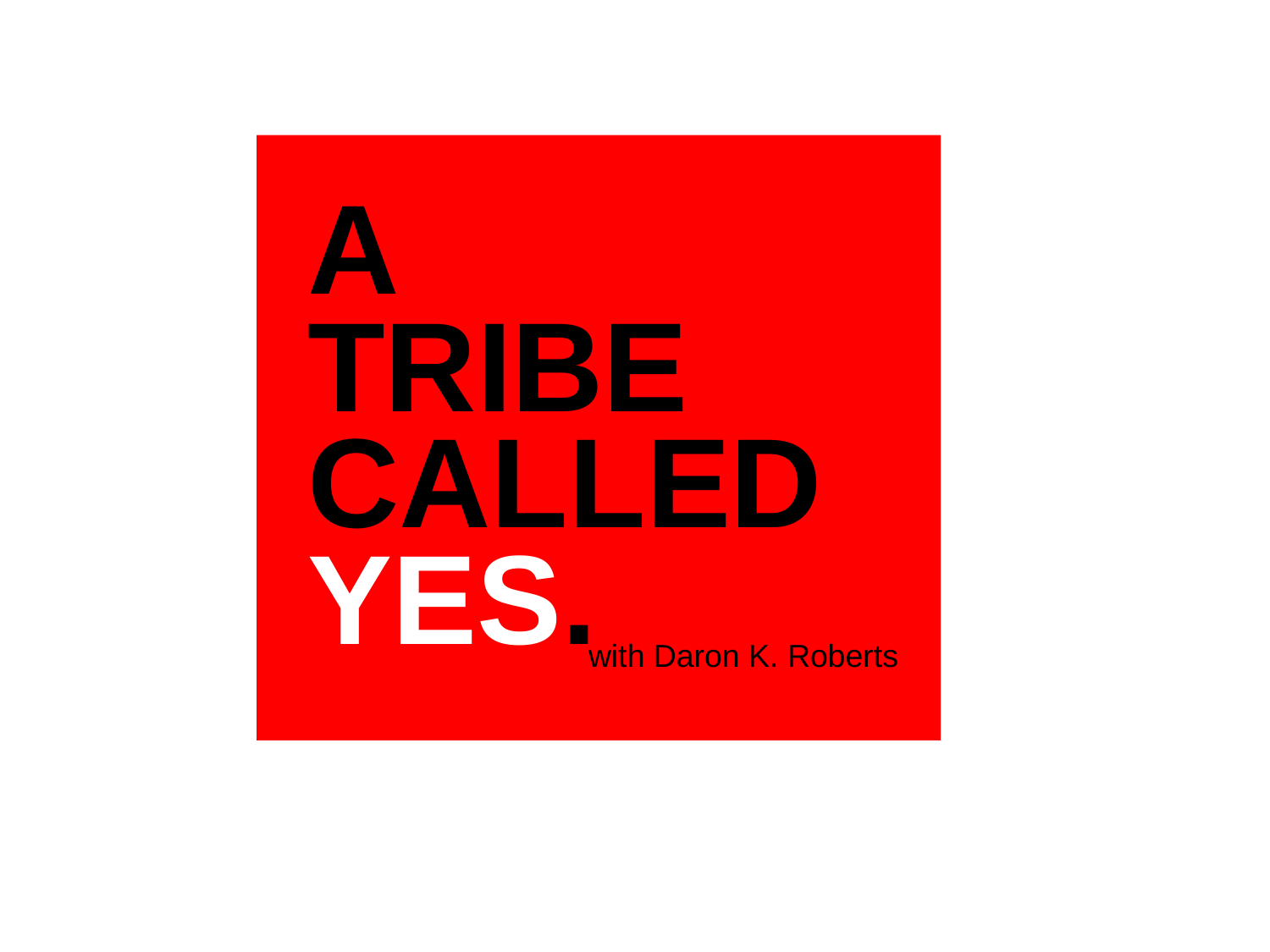

A
TRIBE
CALLED
YES.
with Daron K. Roberts